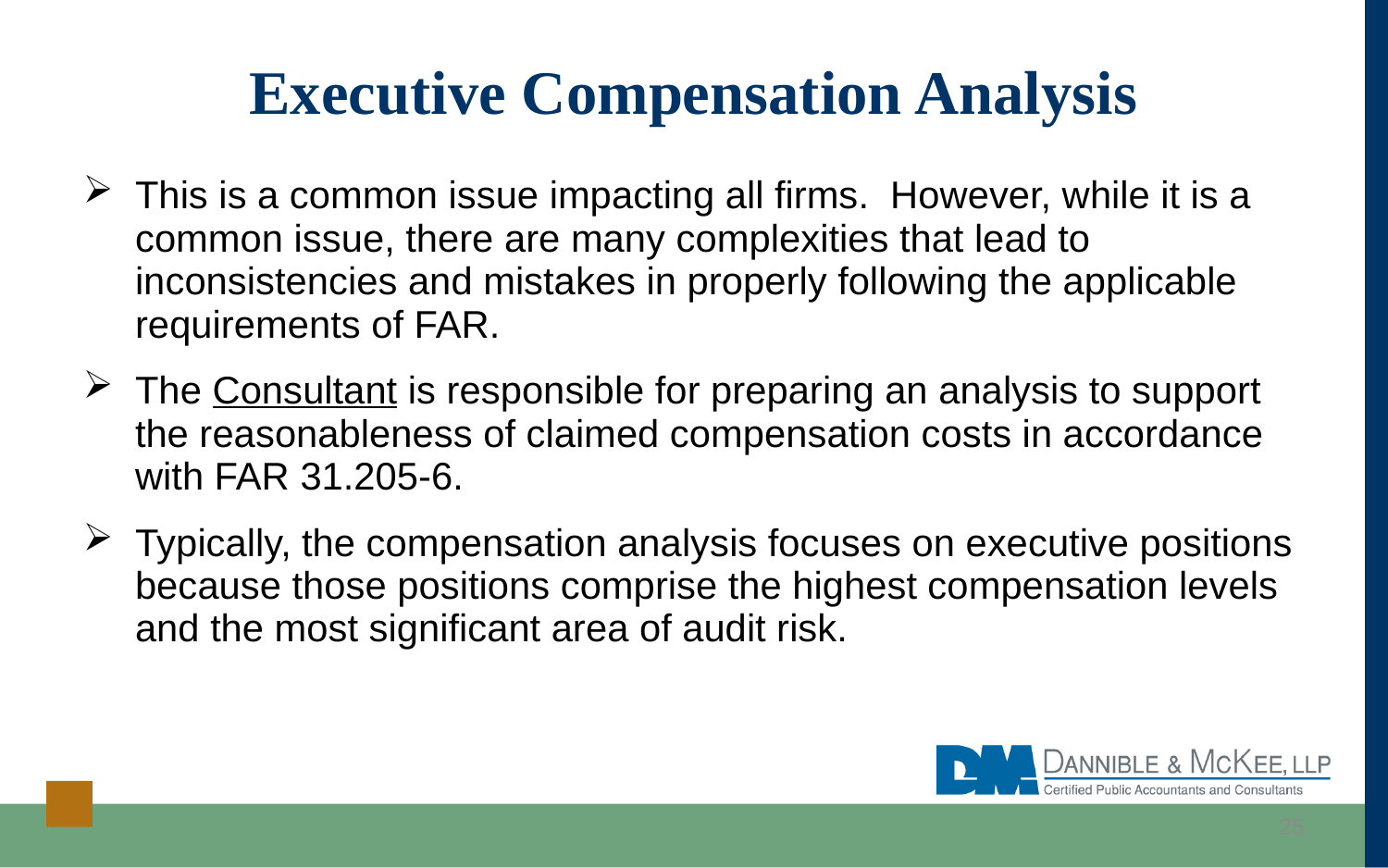

# Executive Compensation Analysis
This is a common issue impacting all firms.  However, while it is a common issue, there are many complexities that lead to inconsistencies and mistakes in properly following the applicable requirements of FAR.
The Consultant is responsible for preparing an analysis to support the reasonableness of claimed compensation costs in accordance with FAR 31.205-6.
Typically, the compensation analysis focuses on executive positions because those positions comprise the highest compensation levels and the most significant area of audit risk.

25